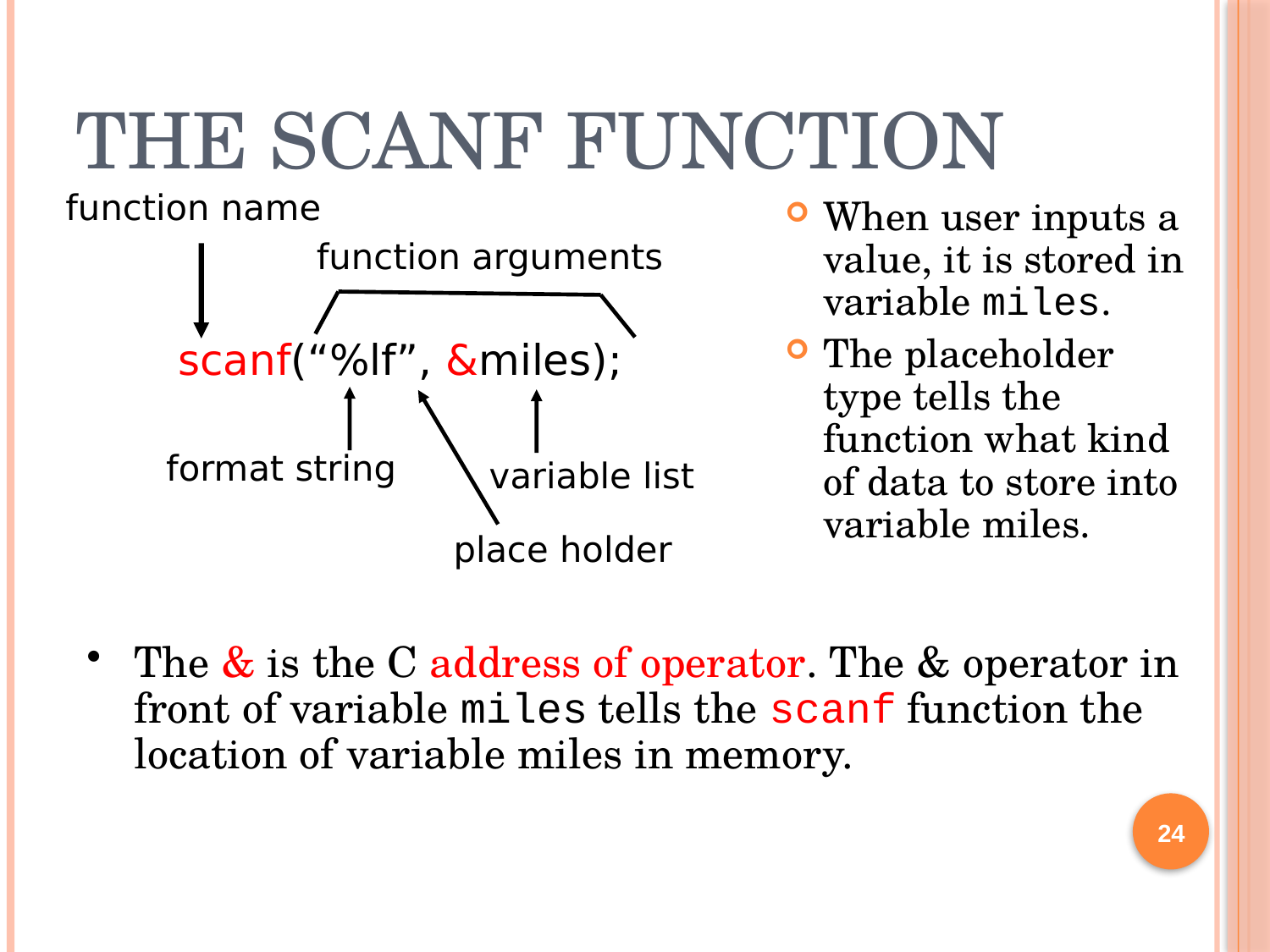

# The scanf Function
function name
function arguments

format string
variable list
place holder
scanf(“%lf”, &miles);
When user inputs a value, it is stored in variable miles.
The placeholder type tells the function what kind of data to store into variable miles.
The & is the C address of operator. The & operator in front of variable miles tells the scanf function the location of variable miles in memory.
24